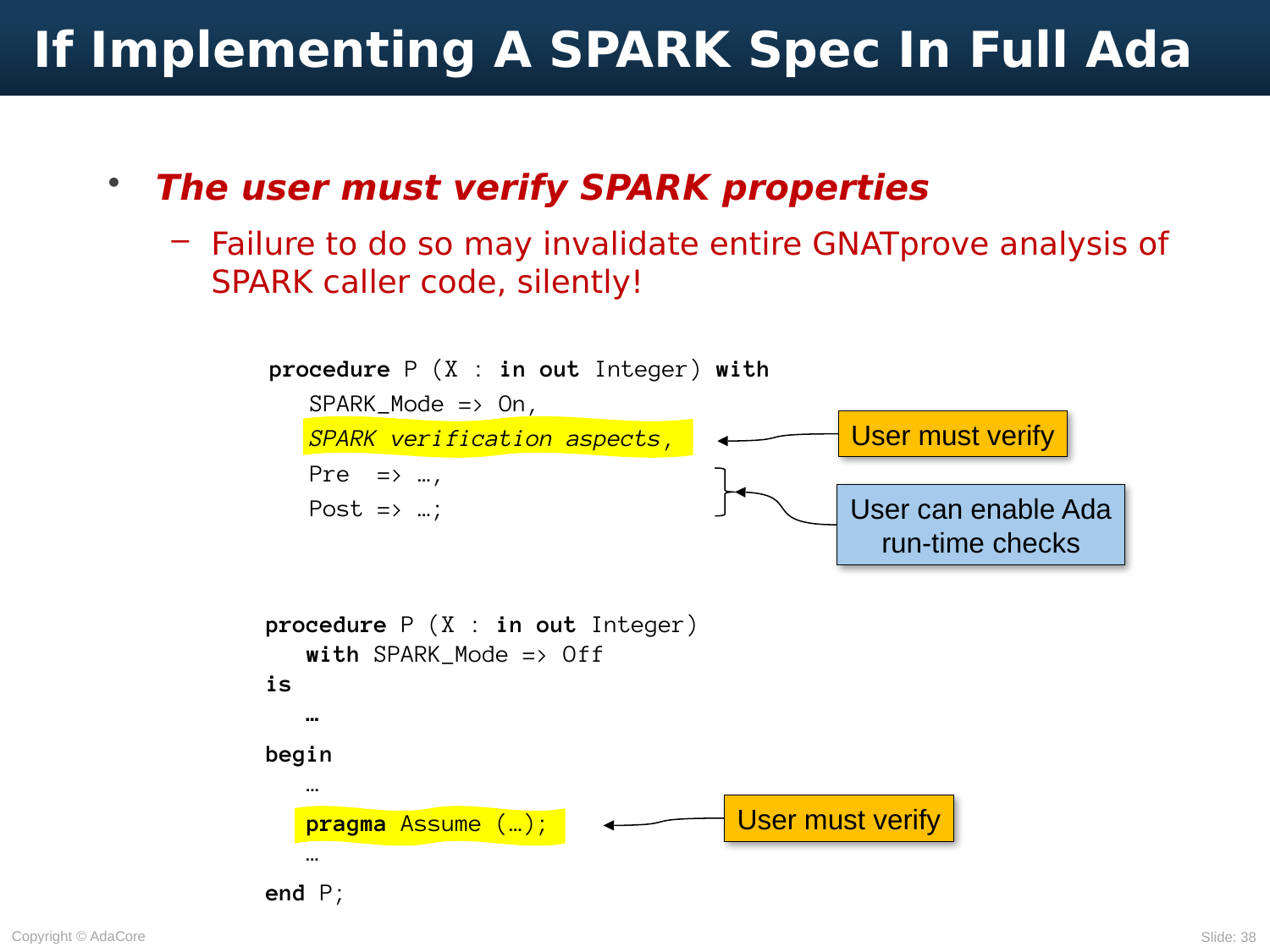

# If Implementing A SPARK Spec In Full Ada
The user must verify SPARK properties
Failure to do so may invalidate entire GNATprove analysis of SPARK caller code, silently!
procedure P (X : in out Integer) with
   SPARK_Mode => On,
   SPARK verification aspects,
   Pre  => …,
   Post => …;

User must verify

User can enable Ada run-time checks
procedure P (X : in out Integer)
   with SPARK_Mode => Off
is
   …
begin
   …
   pragma Assume (…);
   …
end P;

User must verify